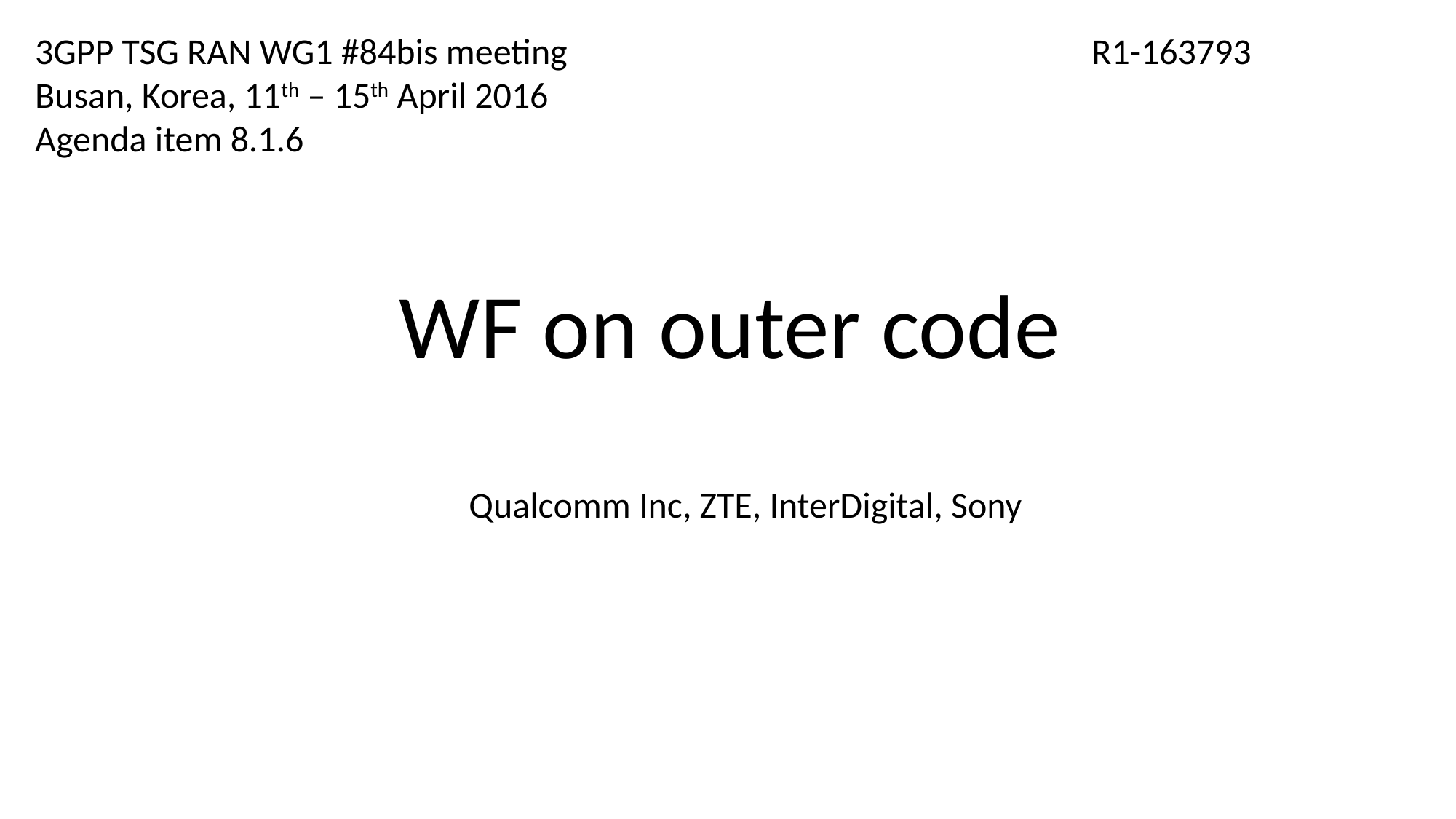

3GPP TSG RAN WG1 #84bis meeting
Busan, Korea, 11th – 15th April 2016
Agenda item 8.1.6
R1-163793
# WF on outer code
Qualcomm Inc, ZTE, InterDigital, Sony